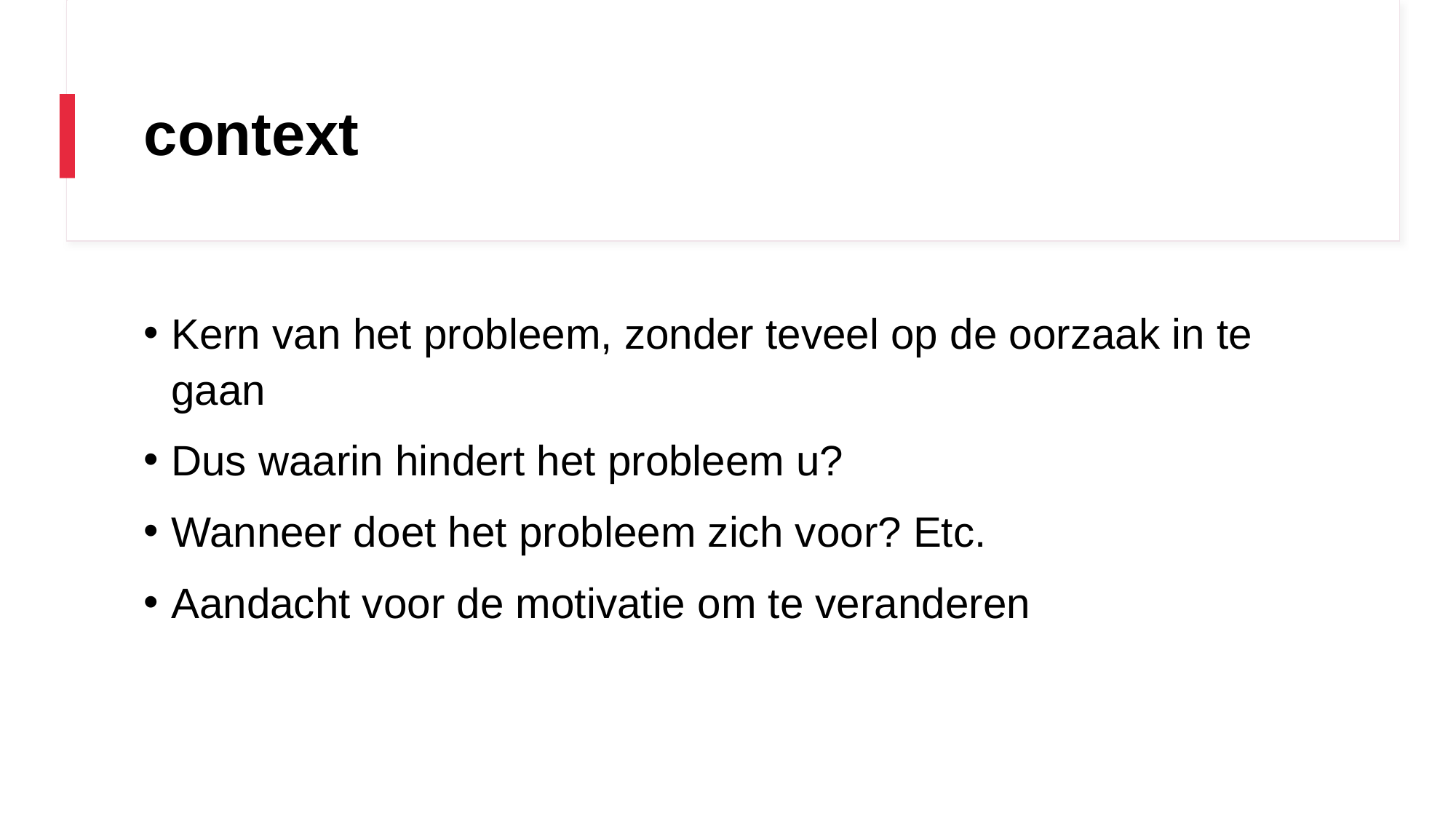

# context
Kern van het probleem, zonder teveel op de oorzaak in te gaan
Dus waarin hindert het probleem u?
Wanneer doet het probleem zich voor? Etc.
Aandacht voor de motivatie om te veranderen